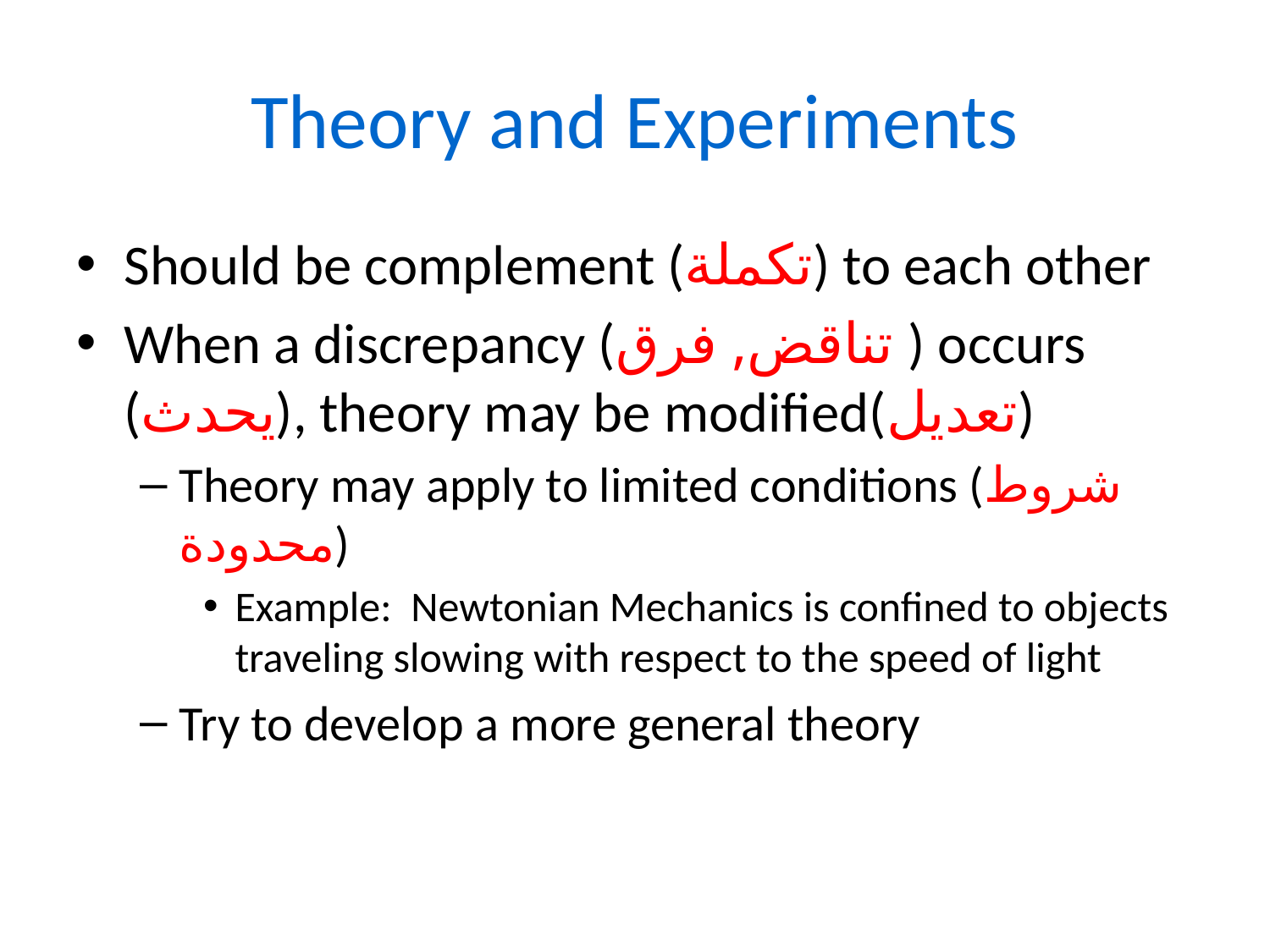

# Theory and Experiments
Should be complement (تكملة) to each other
When a discrepancy (تناقض, فرق ) occurs (يحدث), theory may be modified(تعديل)
Theory may apply to limited conditions (شروط محدودة)
Example:  Newtonian Mechanics is confined to objects traveling slowing with respect to the speed of light
Try to develop a more general theory